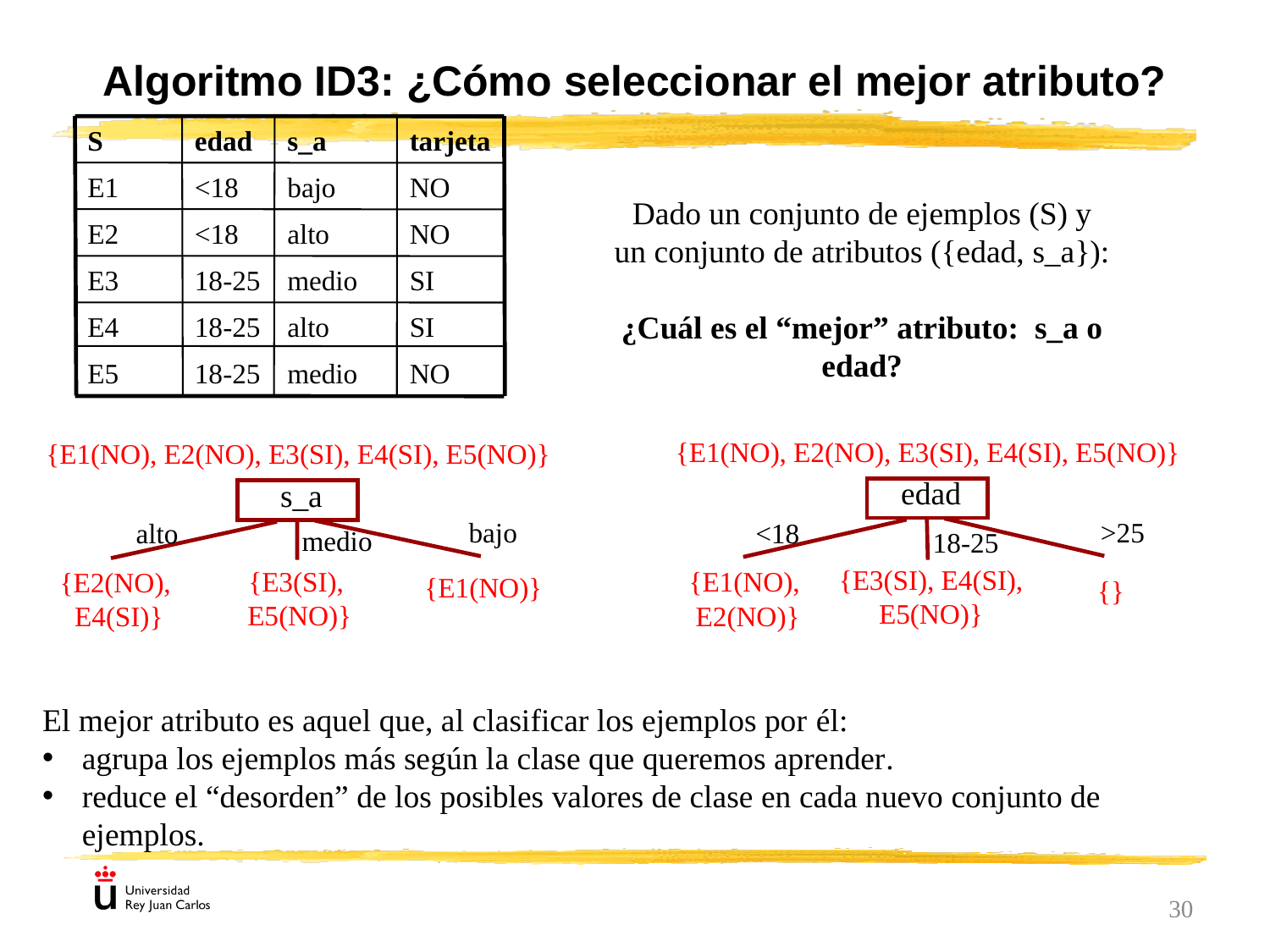

Algoritmo ID3: ¿Cómo seleccionar el mejor atributo?
S

edad

s_a

tarjeta

E1

<18
bajo
NO
E2

<18
alto
NO
E3

18-25
medio
SI
E4

18-25
alto
SI

E5
18-25
medio
NO
Dado un conjunto de ejemplos (S) y un conjunto de atributos ({edad, s_a}):

¿Cuál es el “mejor” atributo:  s_a o edad?
{E1(NO), E2(NO), E3(SI), E4(SI), E5(NO)}
edad

>25
<18
18-25

{E3(SI), E4(SI),
E5(NO)}
{E1(NO),
E2(NO)}
{}
{E1(NO), E2(NO), E3(SI), E4(SI), E5(NO)}
s_a

bajo
alto
medio

{E3(SI),
E5(NO)}
{E2(NO),
E4(SI)}
{E1(NO)}
El mejor atributo es aquel que, al clasificar los ejemplos por él:
agrupa los ejemplos más según la clase que queremos aprender.
reduce el “desorden” de los posibles valores de clase en cada nuevo conjunto de ejemplos.
30